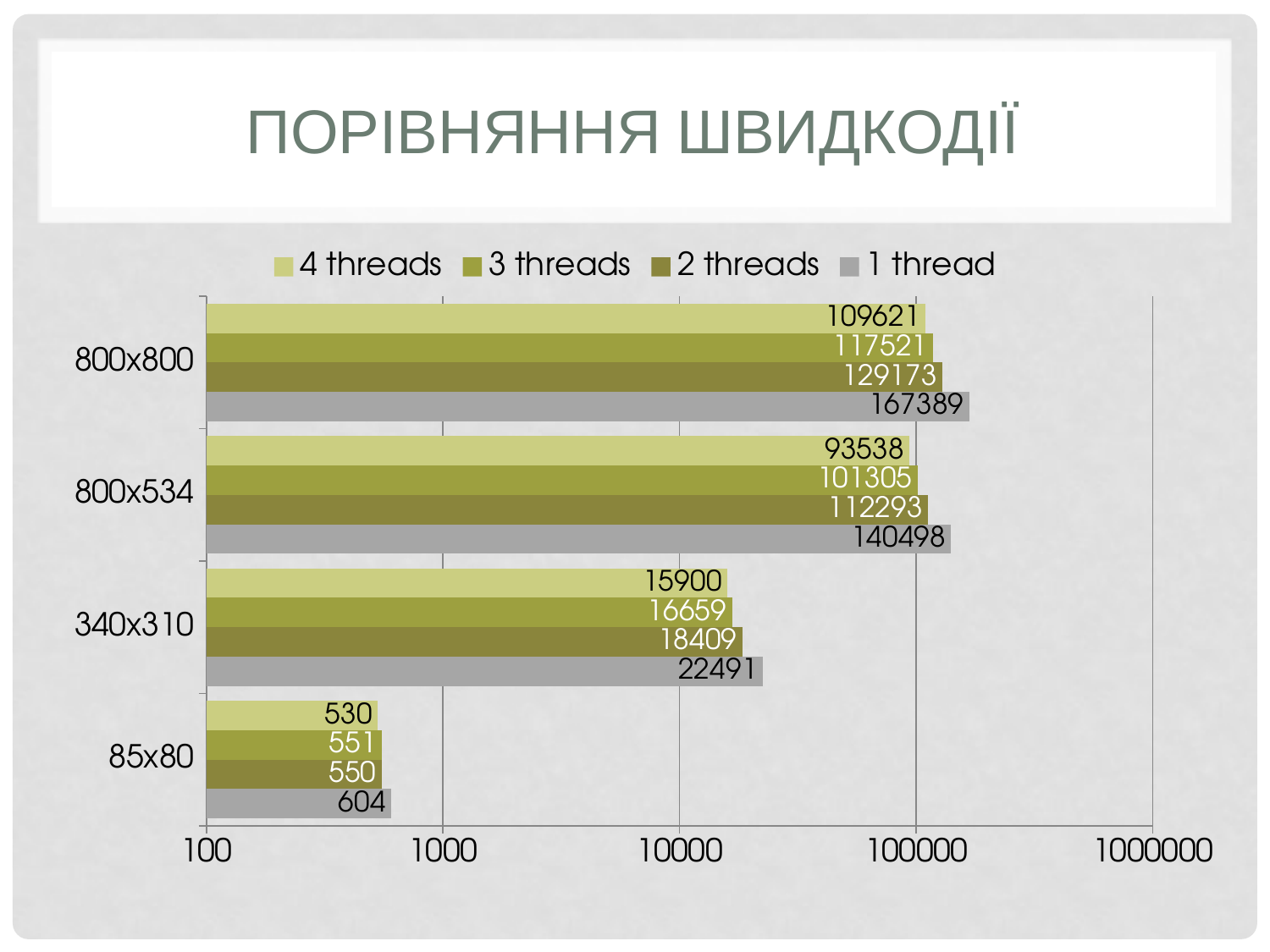

# Порівняння швидкодії

### Chart

| Category | 1 thread | 2 threads | 3 threads | 4 threads |
|---|---|---|---|---|
| 85x80 | 604.0 | 550.0 | 551.0 | 530.0 |
| 340x310 | 22491.0 | 18409.0 | 16659.0 | 15900.0 |
| 800x534 | 140498.0 | 112293.0 | 101305.0 | 93538.0 |
| 800x800 | 167389.0 | 129173.0 | 117521.0 | 109621.0 |